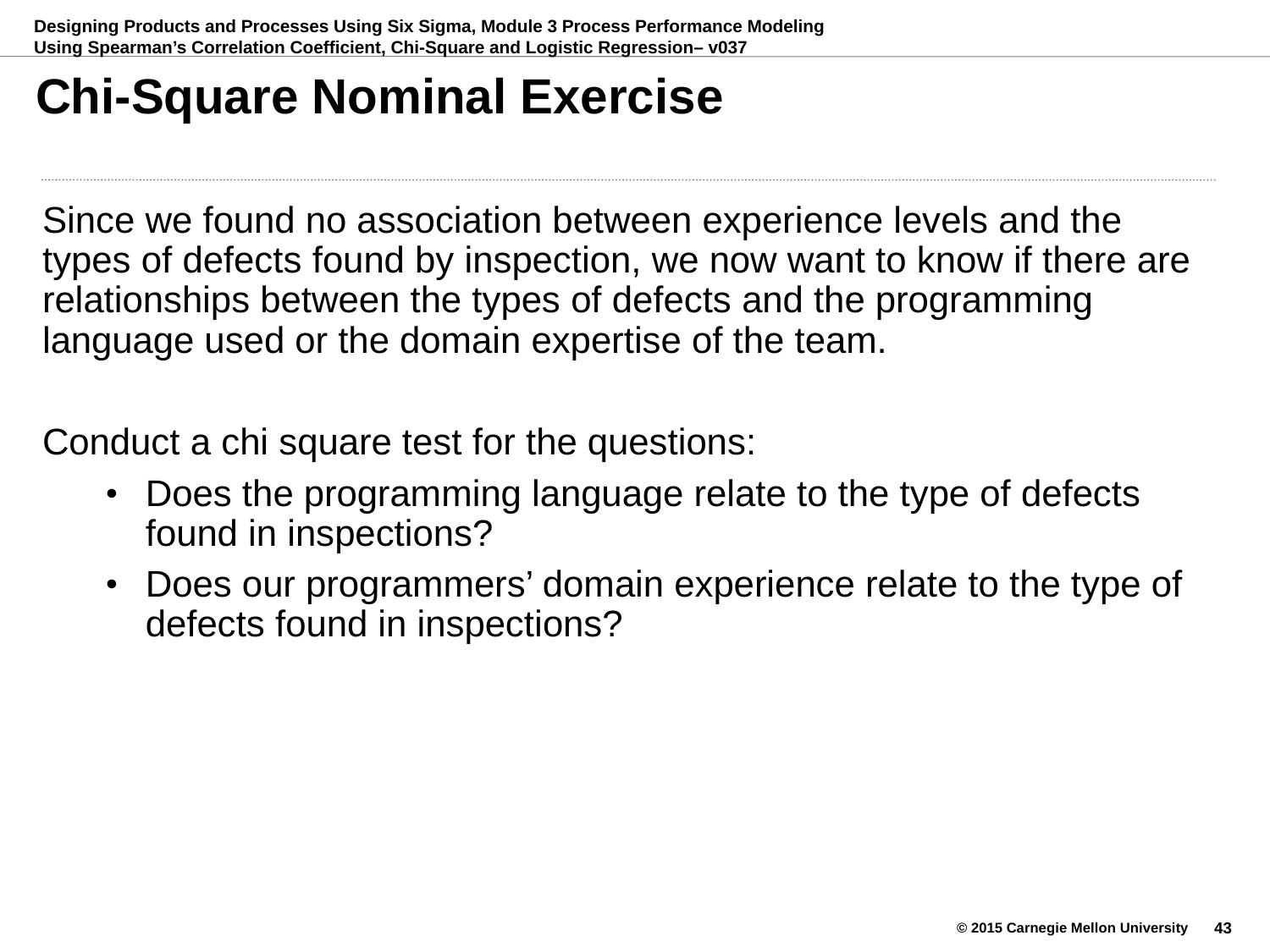

# Chi-Square Nominal Exercise
Since we found no association between experience levels and the types of defects found by inspection, we now want to know if there are relationships between the types of defects and the programming language used or the domain expertise of the team.

Conduct a chi square test for the questions:
Does the programming language relate to the type of defects found in inspections?
Does our programmers’ domain experience relate to the type of defects found in inspections?